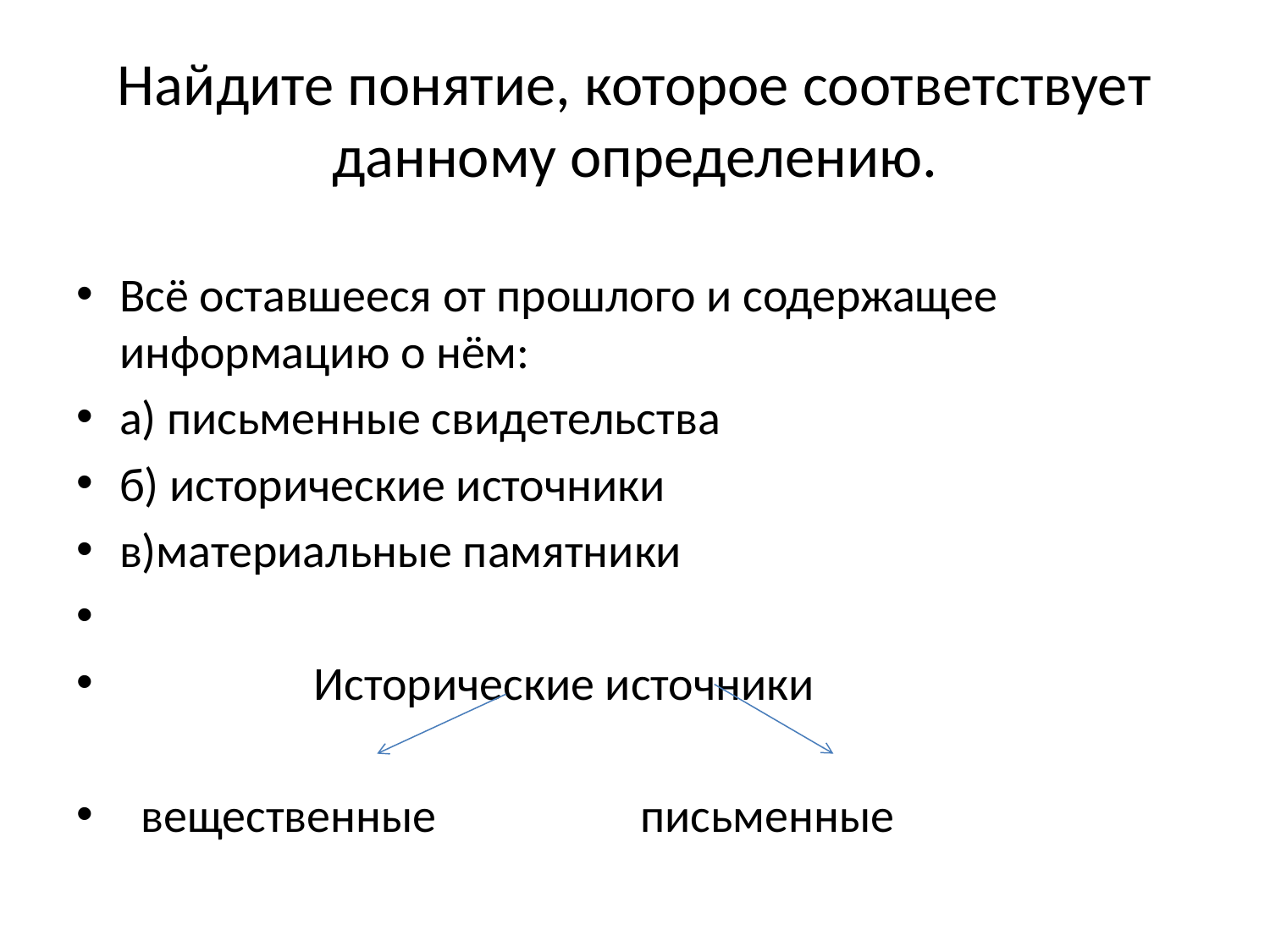

# Найдите понятие, которое соответствует данному определению.
Всё оставшееся от прошлого и содержащее информацию о нём:
а) письменные свидетельства
б) исторические источники
в)материальные памятники

                  Исторические источники

  вещественные                   письменные